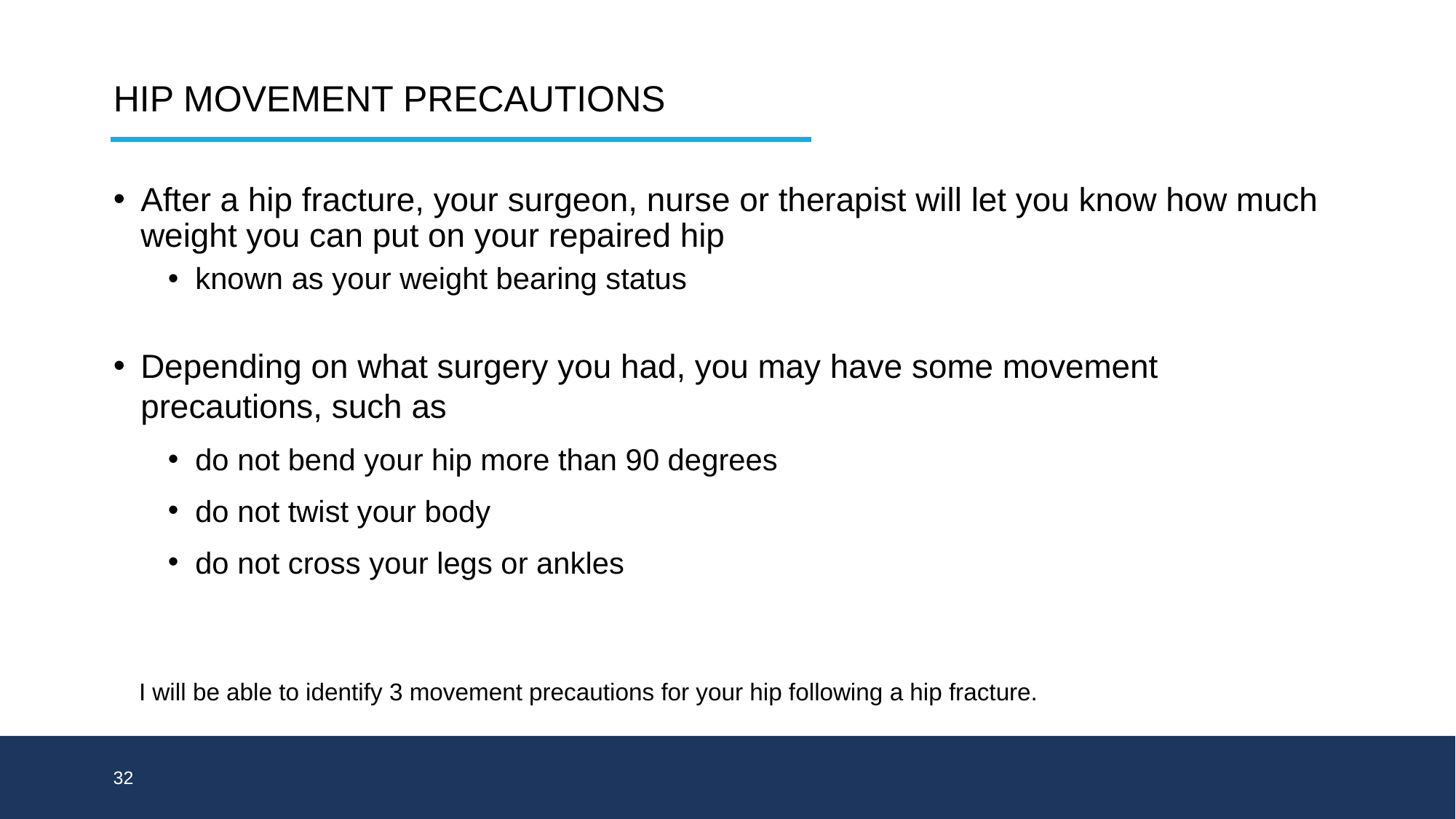

# Hip Movement Precautions
After a hip fracture, your surgeon, nurse or therapist will let you know how much weight you can put on your repaired hip
known as your weight bearing status

Depending on what surgery you had, you may have some movement precautions, such as
do not bend your hip more than 90 degrees
do not twist your body
do not cross your legs or ankles

I will be able to identify 3 movement precautions for your hip following a hip fracture.